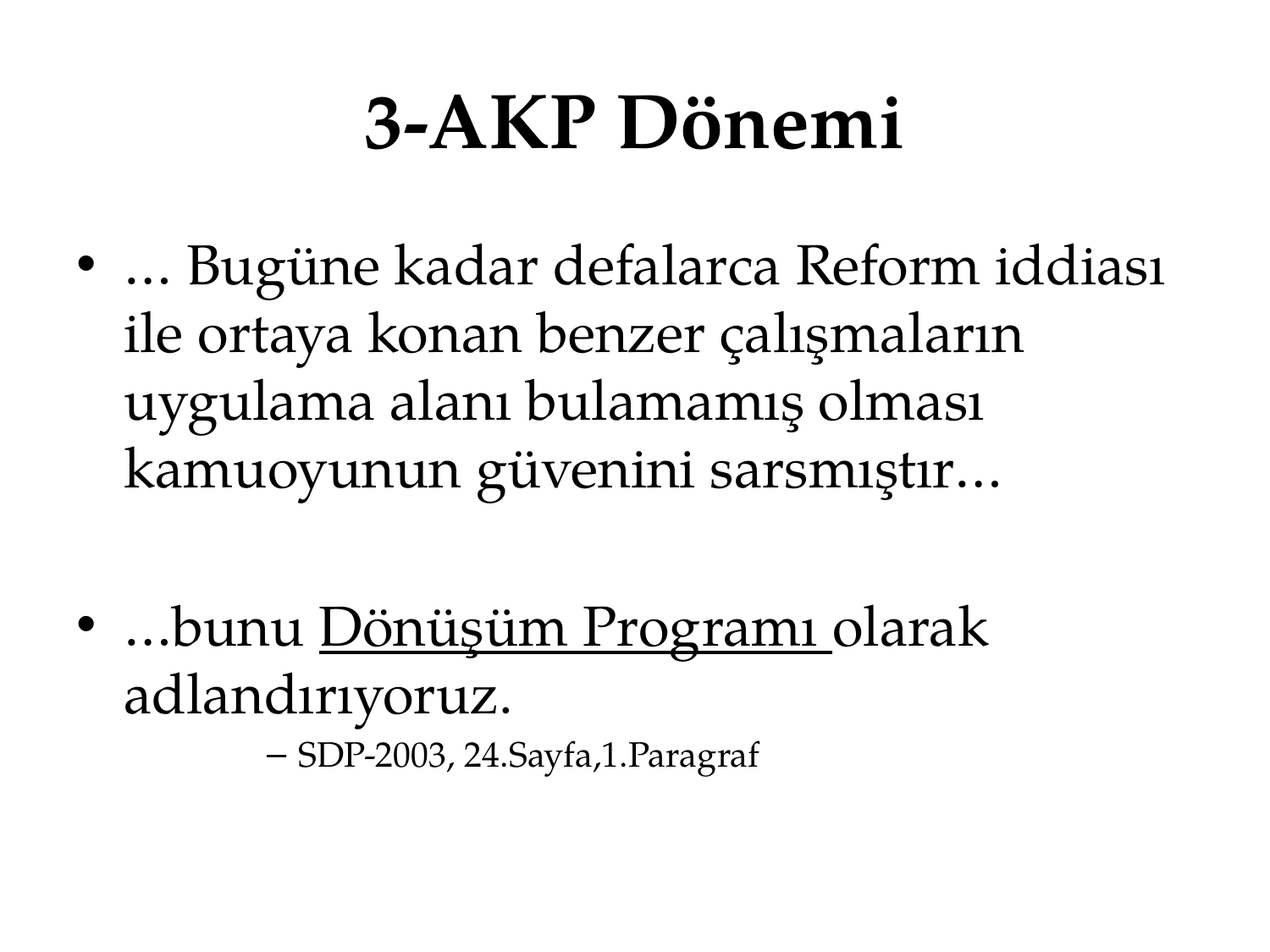

# 3-AKP Dönemi
… Bugüne kadar defalarca Reform iddiası ile ortaya konan benzer çalışmaların uygulama alanı bulamamış olması kamuoyunun güvenini sarsmıştır…

…bunu Dönüşüm Programı olarak adlandırıyoruz.
SDP-2003, 24.Sayfa,1.Paragraf